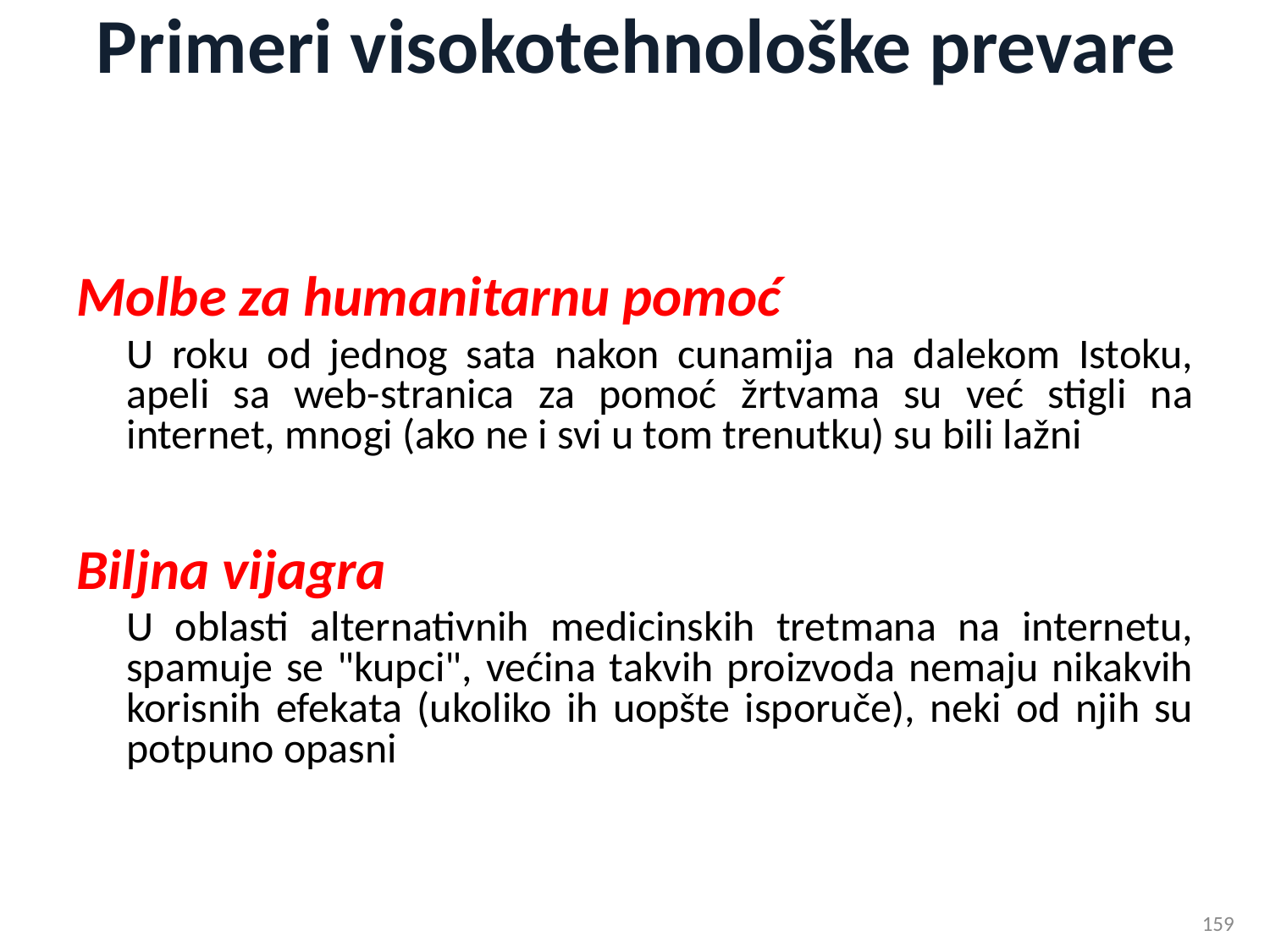

# Primeri visokotehnološke prevare

Molbe za humanitarnu pomoć
U roku od jednog sata nakon cunamija na dalekom Istoku, apeli sa web-stranica za pomoć žrtvama su već stigli na internet, mnogi (ako ne i svi u tom trenutku) su bili lažni

Biljna vijagra
U oblasti alternativnih medicinskih tretmana na internetu, spamuje se "kupci", većina takvih proizvoda nemaju nikakvih korisnih efekata (ukoliko ih uopšte isporuče), neki od njih su potpuno opasni
159